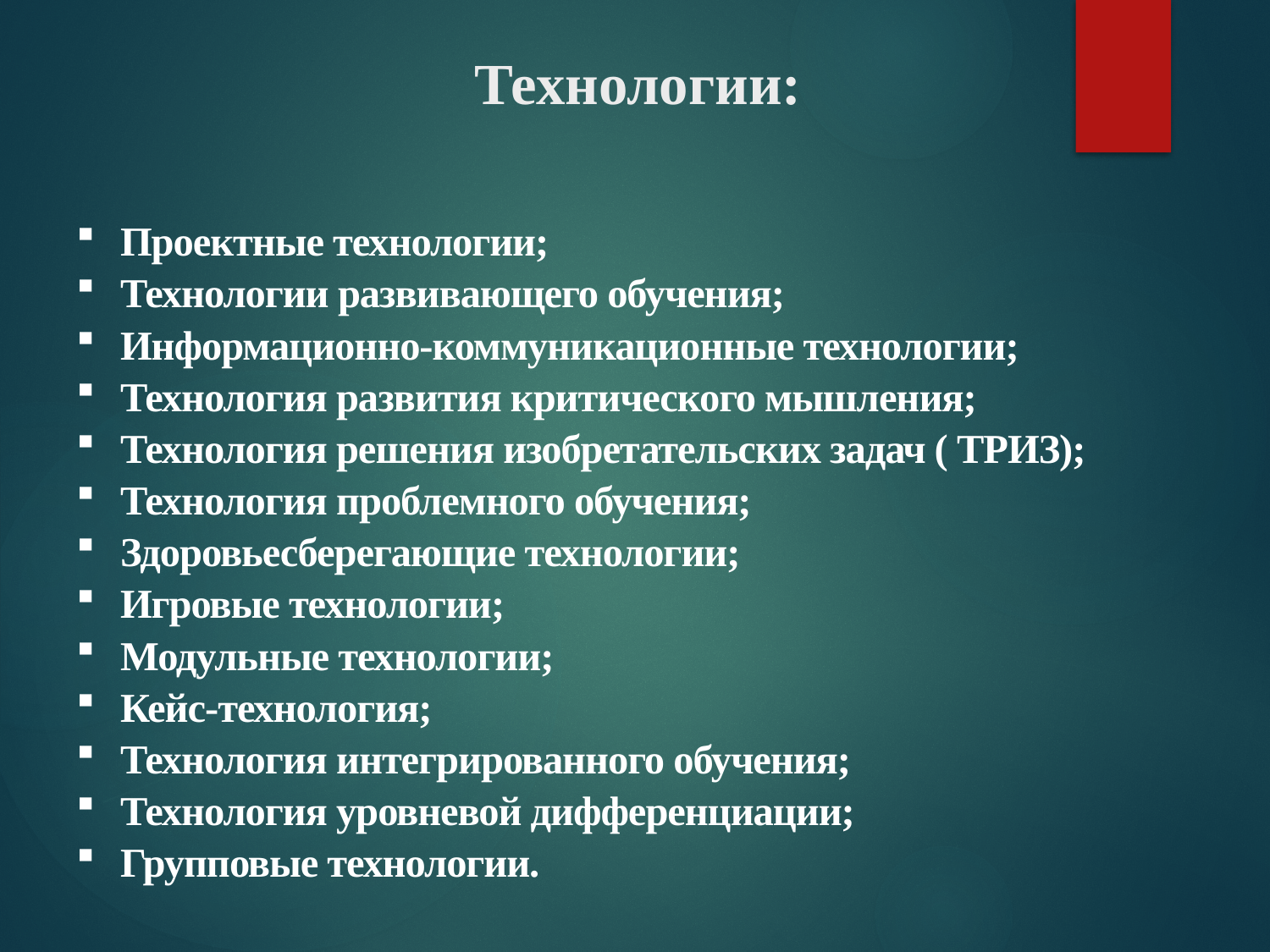

# Технологии:
Проектные технологии;
Технологии развивающего обучения;
Информационно-коммуникационные технологии;
Технология развития критического мышления;
Технология решения изобретательских задач ( ТРИЗ);
Технология проблемного обучения;
Здоровьесберегающие технологии;
Игровые технологии;
Модульные технологии;
Кейс-технология;
Технология интегрированного обучения;
Технология уровневой дифференциации;
Групповые технологии.